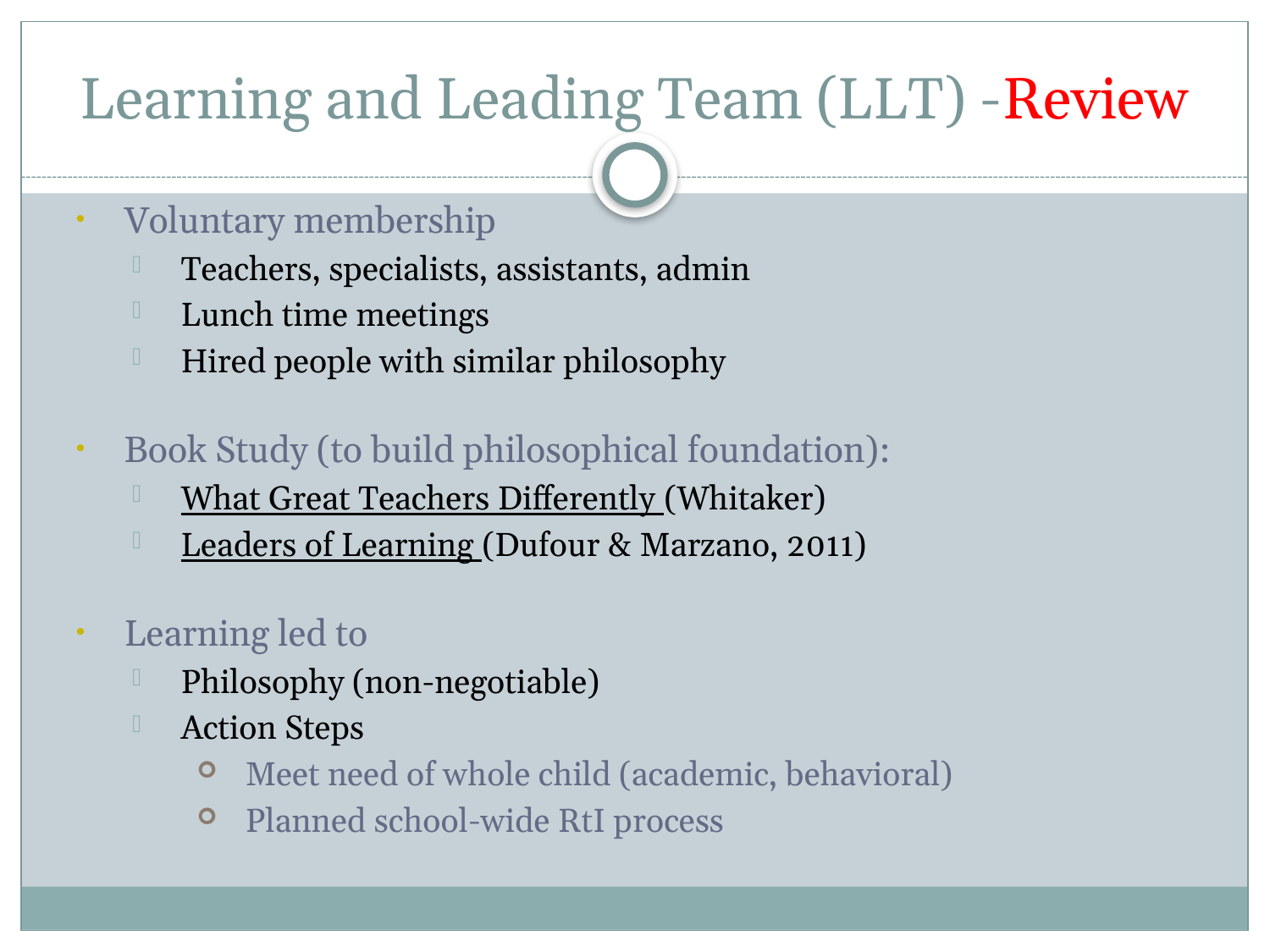

# Learning and Leading Team (LLT) -Review
Voluntary membership
Teachers, specialists, assistants, admin
Lunch time meetings
Hired people with similar philosophy
Book Study (to build philosophical foundation):
What Great Teachers Differently (Whitaker)
Leaders of Learning (Dufour & Marzano, 2011)
Learning led to
Philosophy (non-negotiable)
Action Steps
Meet need of whole child (academic, behavioral)
Planned school-wide RtI process